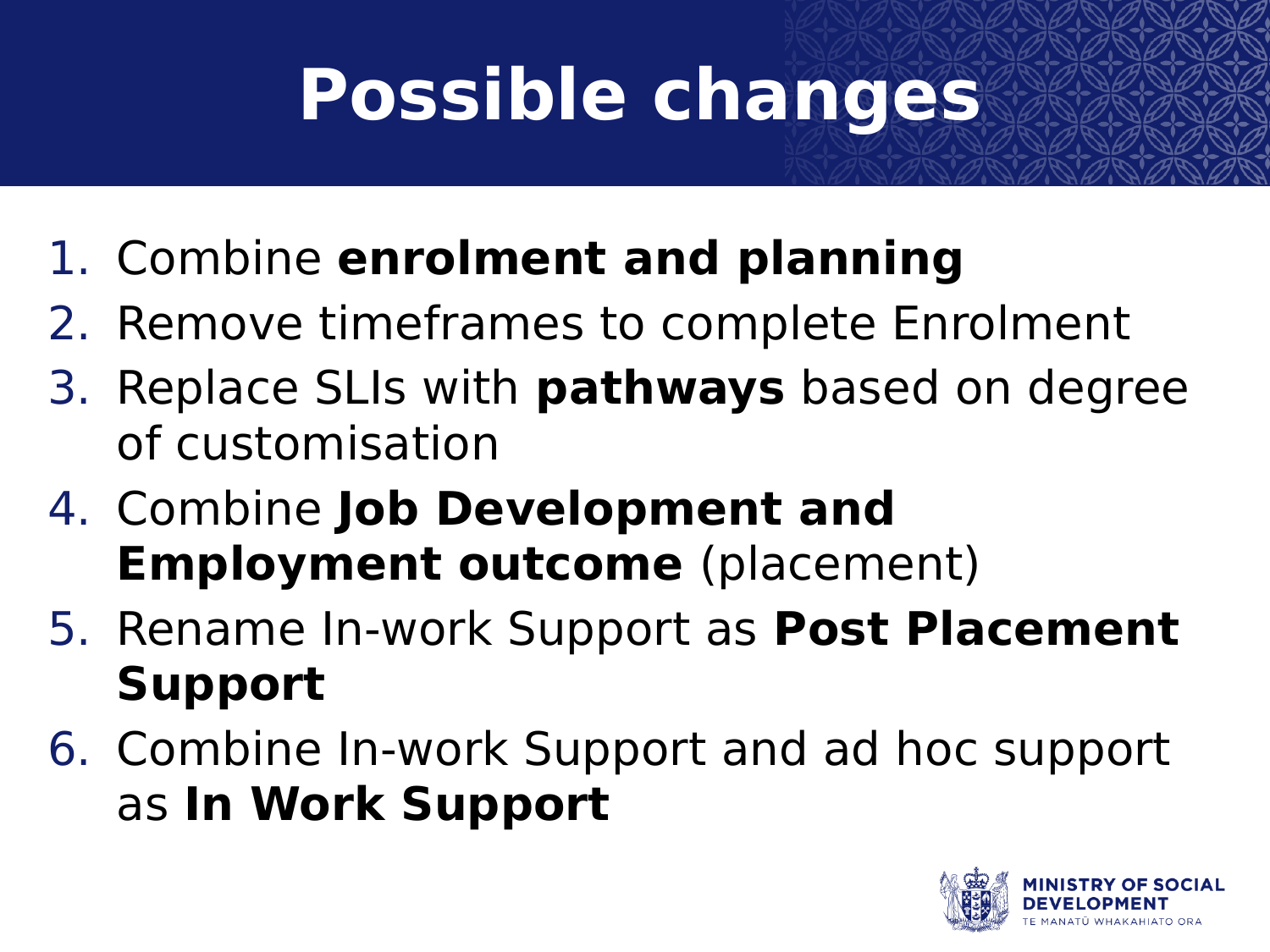

# Possible changes
Combine enrolment and planning
Remove timeframes to complete Enrolment
Replace SLIs with pathways based on degree of customisation
Combine Job Development and Employment outcome (placement)
Rename In-work Support as Post Placement Support
Combine In-work Support and ad hoc support as In Work Support